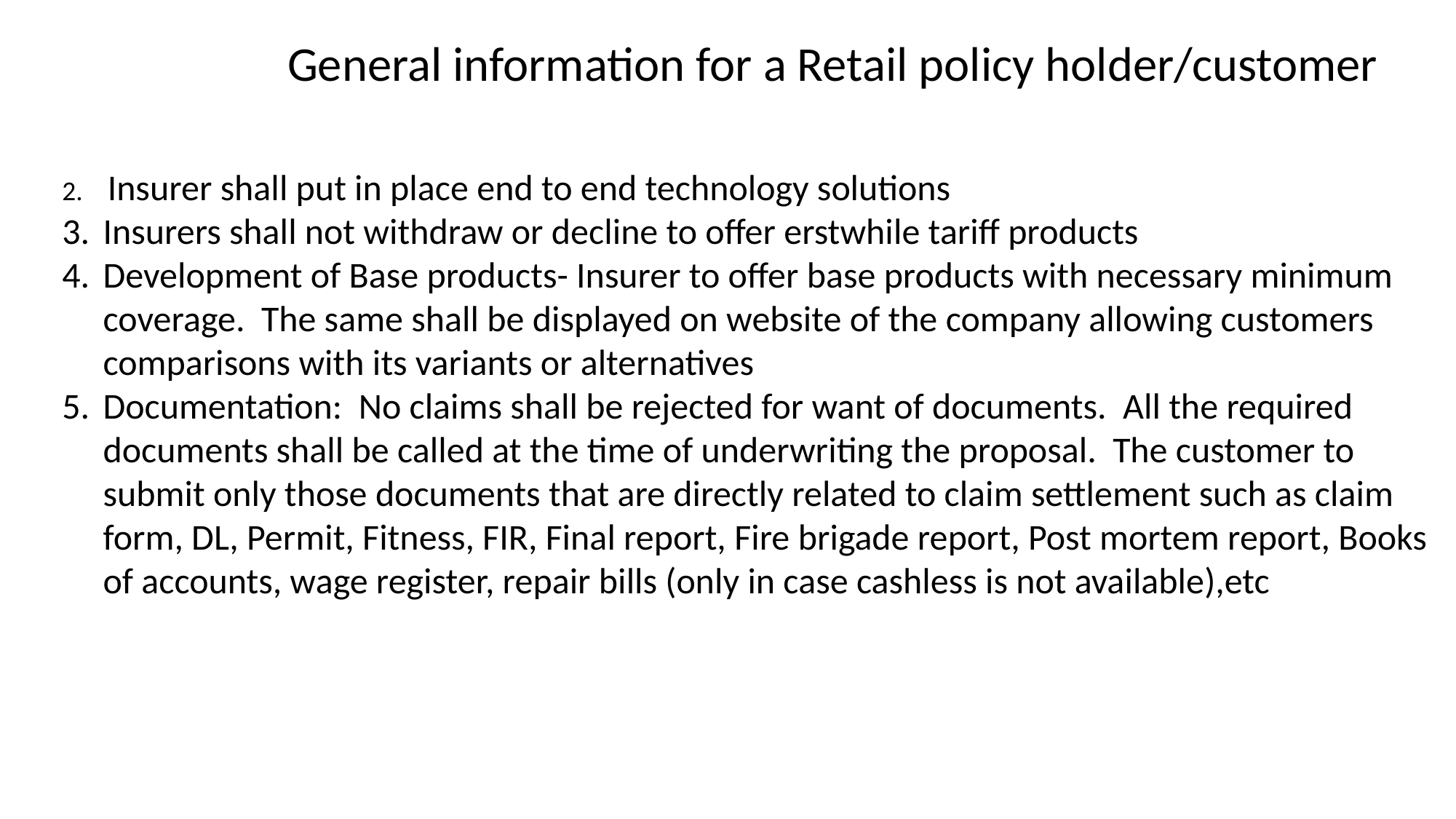

General information for a Retail policy holder/customer

2.    Insurer shall put in place end to end technology solutions
Insurers shall not withdraw or decline to offer erstwhile tariff products
Development of Base products- Insurer to offer base products with necessary minimum coverage.  The same shall be displayed on website of the company allowing customers comparisons with its variants or alternatives
Documentation:  No claims shall be rejected for want of documents.  All the required documents shall be called at the time of underwriting the proposal.  The customer to submit only those documents that are directly related to claim settlement such as claim form, DL, Permit, Fitness, FIR, Final report, Fire brigade report, Post mortem report, Books of accounts, wage register, repair bills (only in case cashless is not available),etc